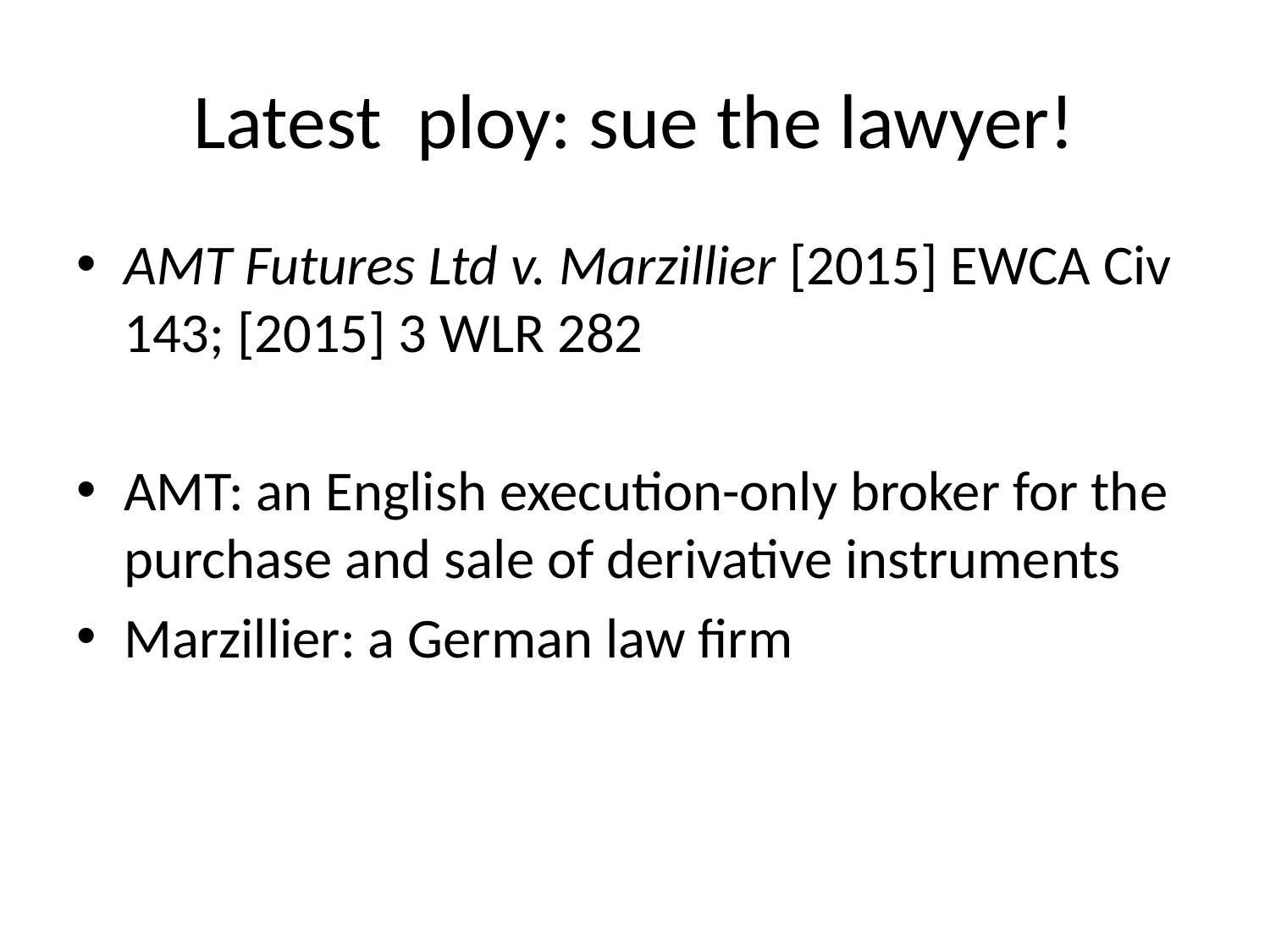

# Latest  ploy: sue the lawyer!
AMT Futures Ltd v. Marzillier [2015] EWCA Civ 143; [2015] 3 WLR 282

AMT: an English execution-only broker for the purchase and sale of derivative instruments
Marzillier: a German law firm